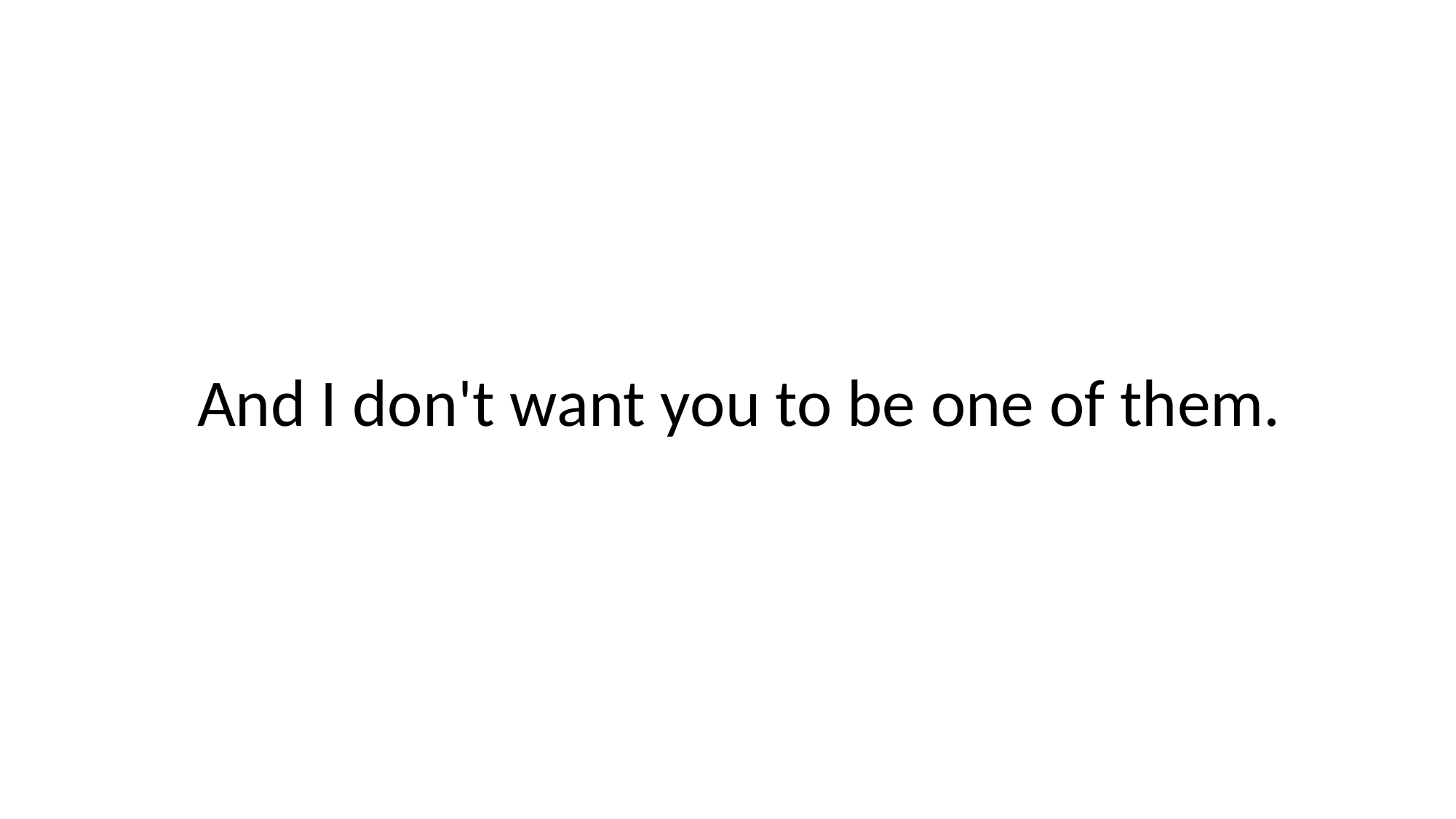

And I don't want you to be one of them.